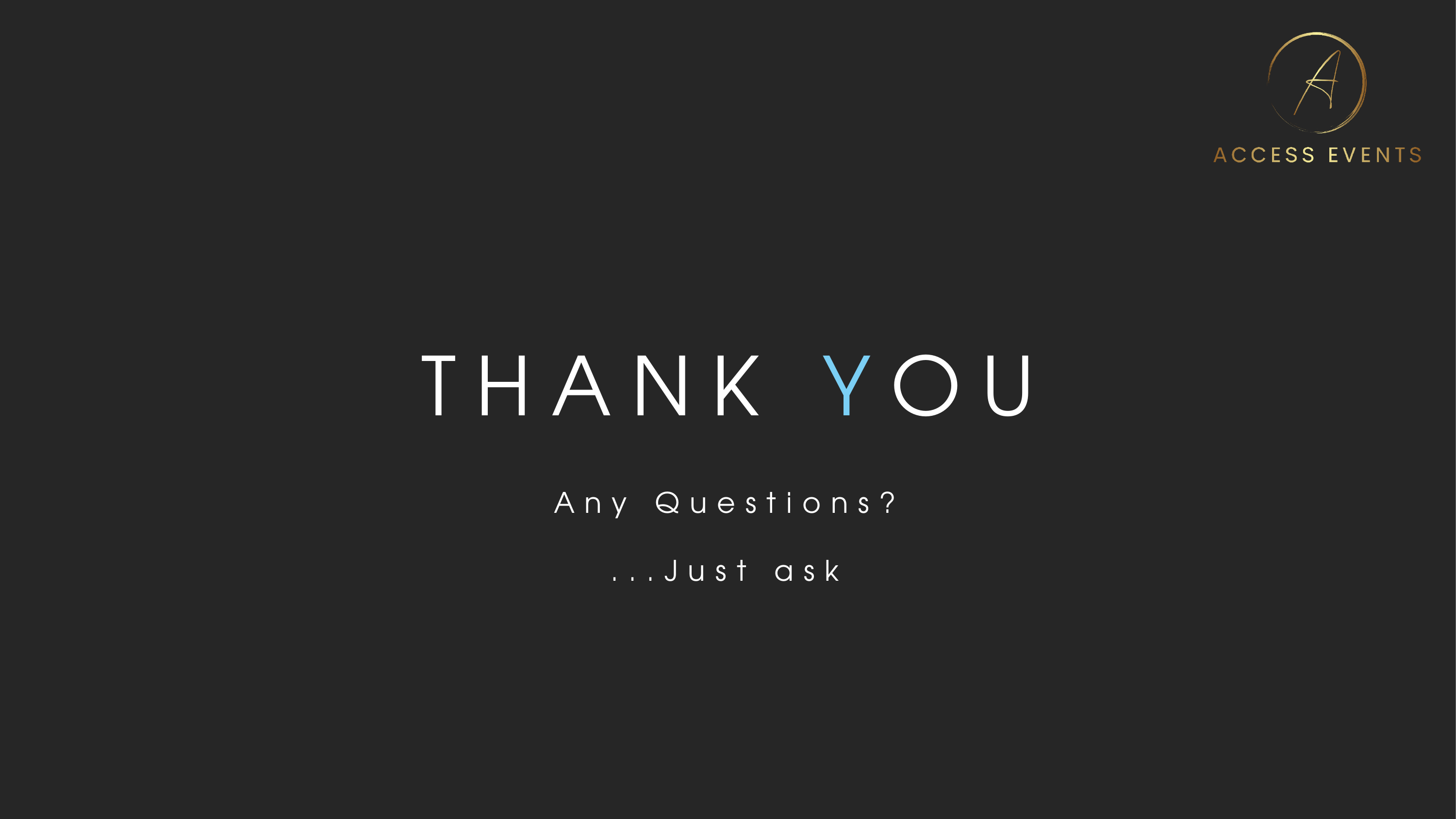

# THANK YOU
Any Questions?

...Just ask